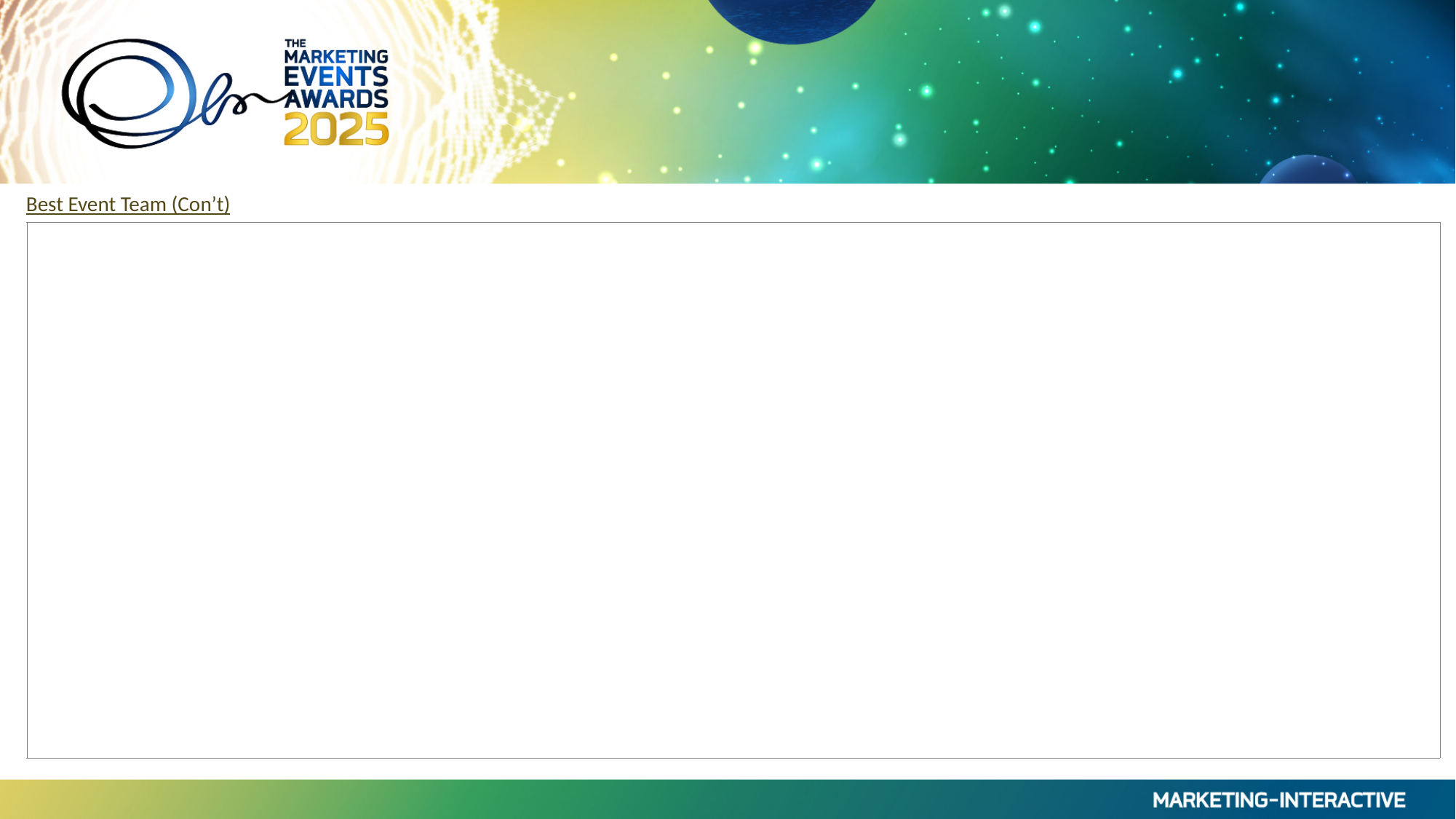

Best Event Team (Con’t)
|  |
| --- |